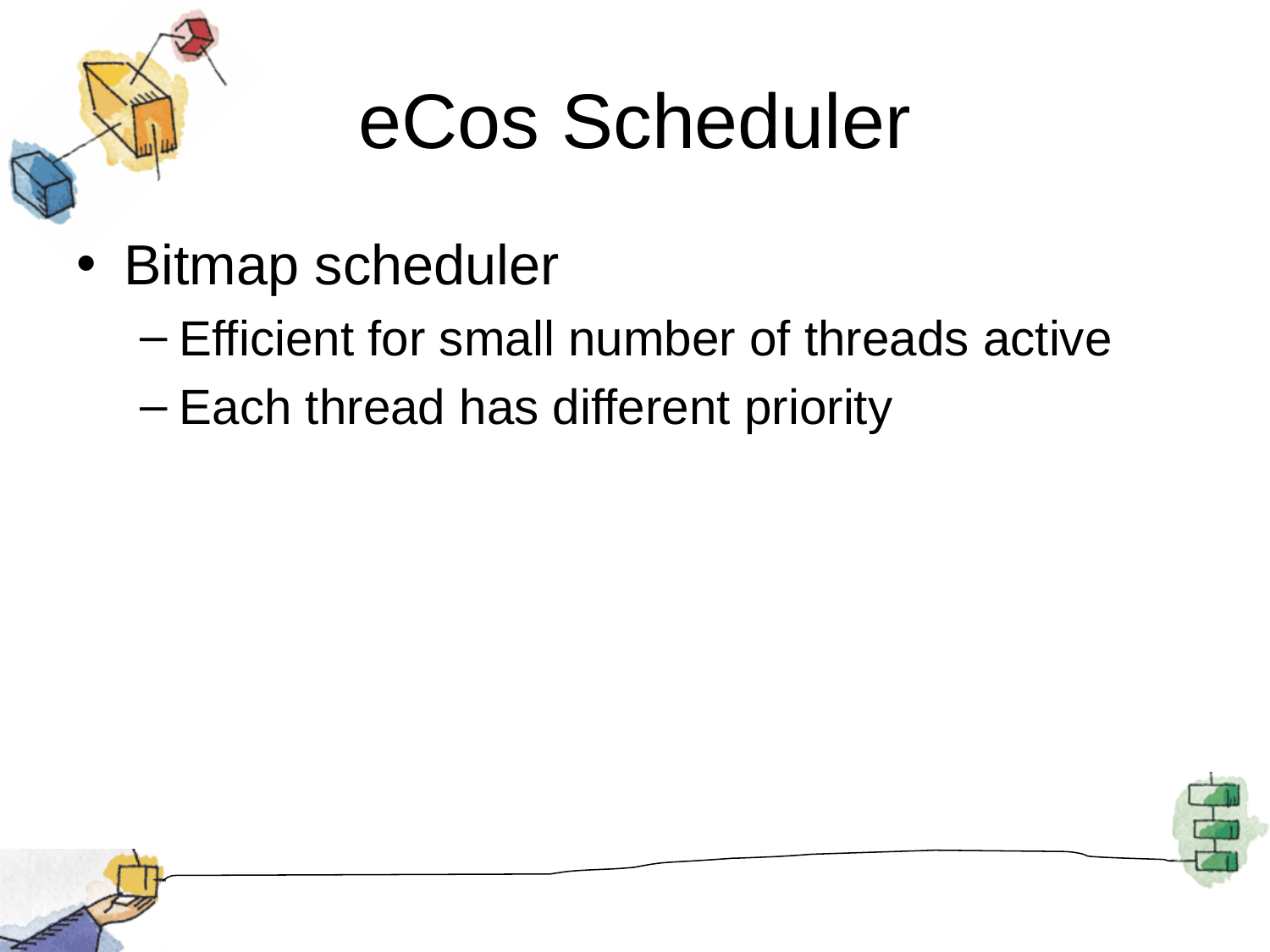

# eCos Scheduler
Bitmap scheduler
Efficient for small number of threads active
Each thread has different priority